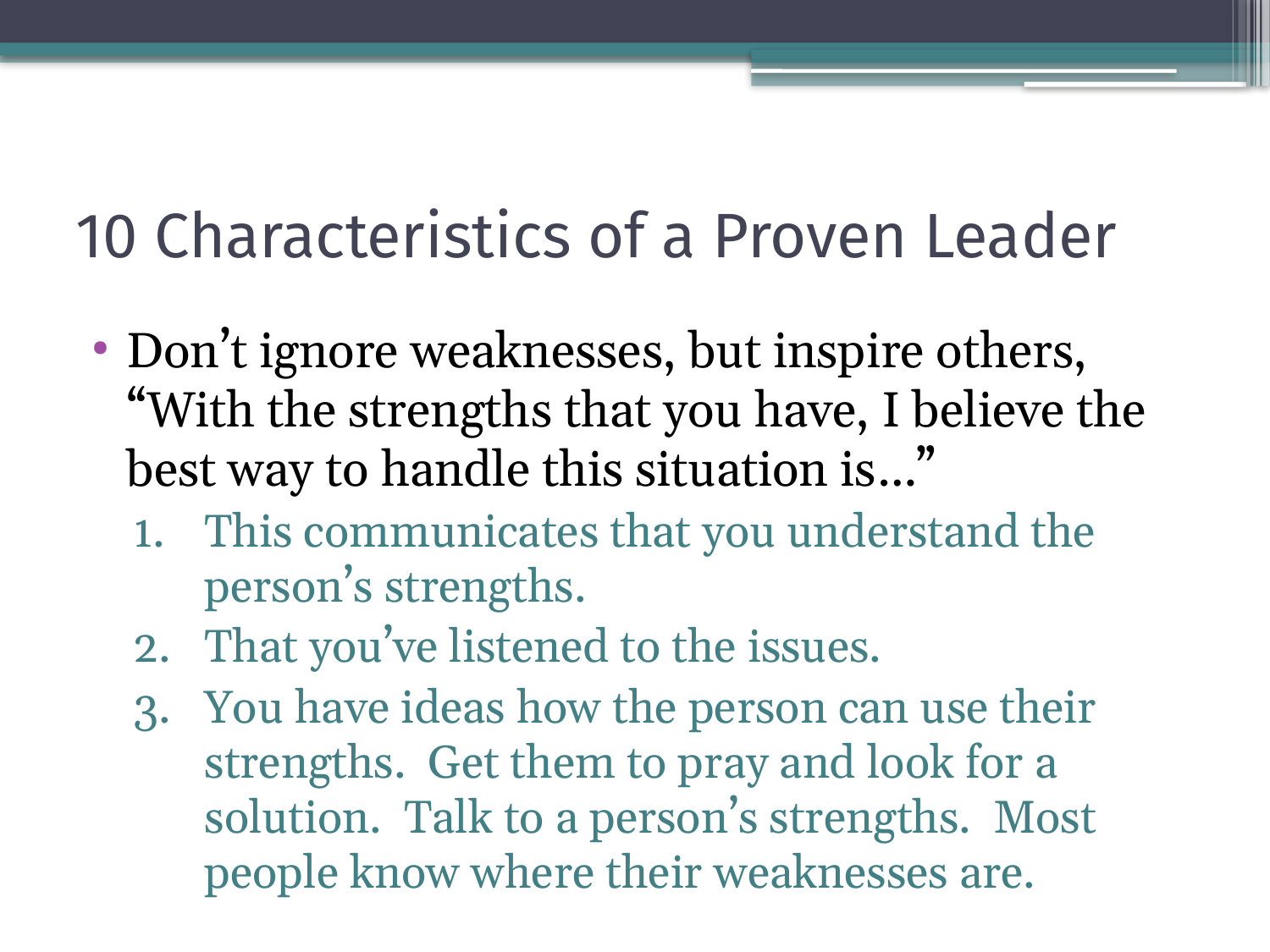

# 10 Characteristics of a Proven Leader
Don’t ignore weaknesses, but inspire others, “With the strengths that you have, I believe the best way to handle this situation is…”
This communicates that you understand the person’s strengths.
That you’ve listened to the issues.
You have ideas how the person can use their strengths.  Get them to pray and look for a solution.  Talk to a person’s strengths.  Most people know where their weaknesses are.